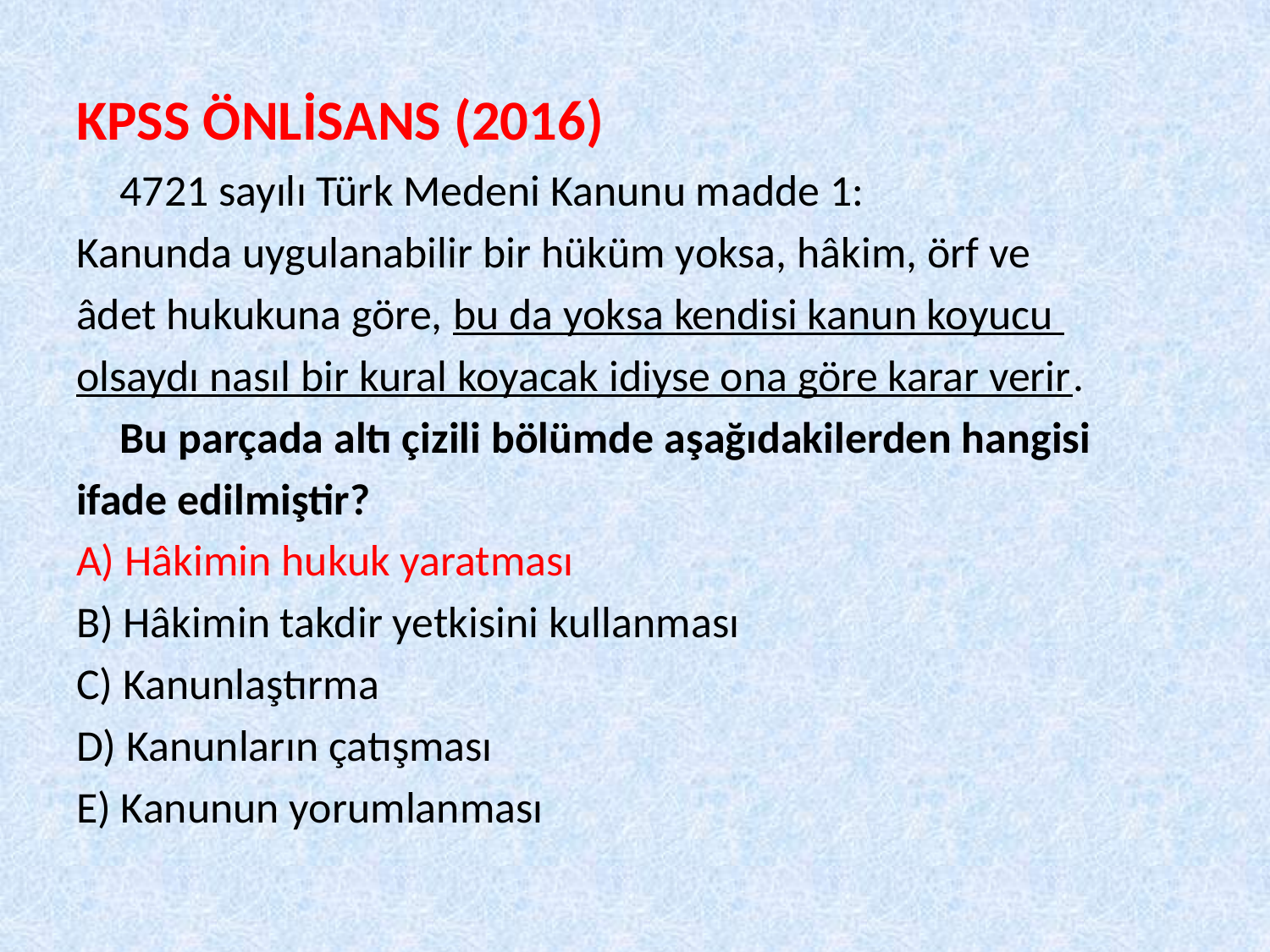

# KPSS ÖNLİSANS (2016)
	4721 sayılı Türk Medeni Kanunu madde 1:
Kanunda uygulanabilir bir hüküm yoksa, hâkim, örf ve
âdet hukukuna göre, bu da yoksa kendisi kanun koyucu
olsaydı nasıl bir kural koyacak idiyse ona göre karar verir.
	Bu parçada altı çizili bölümde aşağıdakilerden hangisi
ifade edilmiştir?
A) Hâkimin hukuk yaratması
B) Hâkimin takdir yetkisini kullanması
C) Kanunlaştırma
D) Kanunların çatışması
E) Kanunun yorumlanması